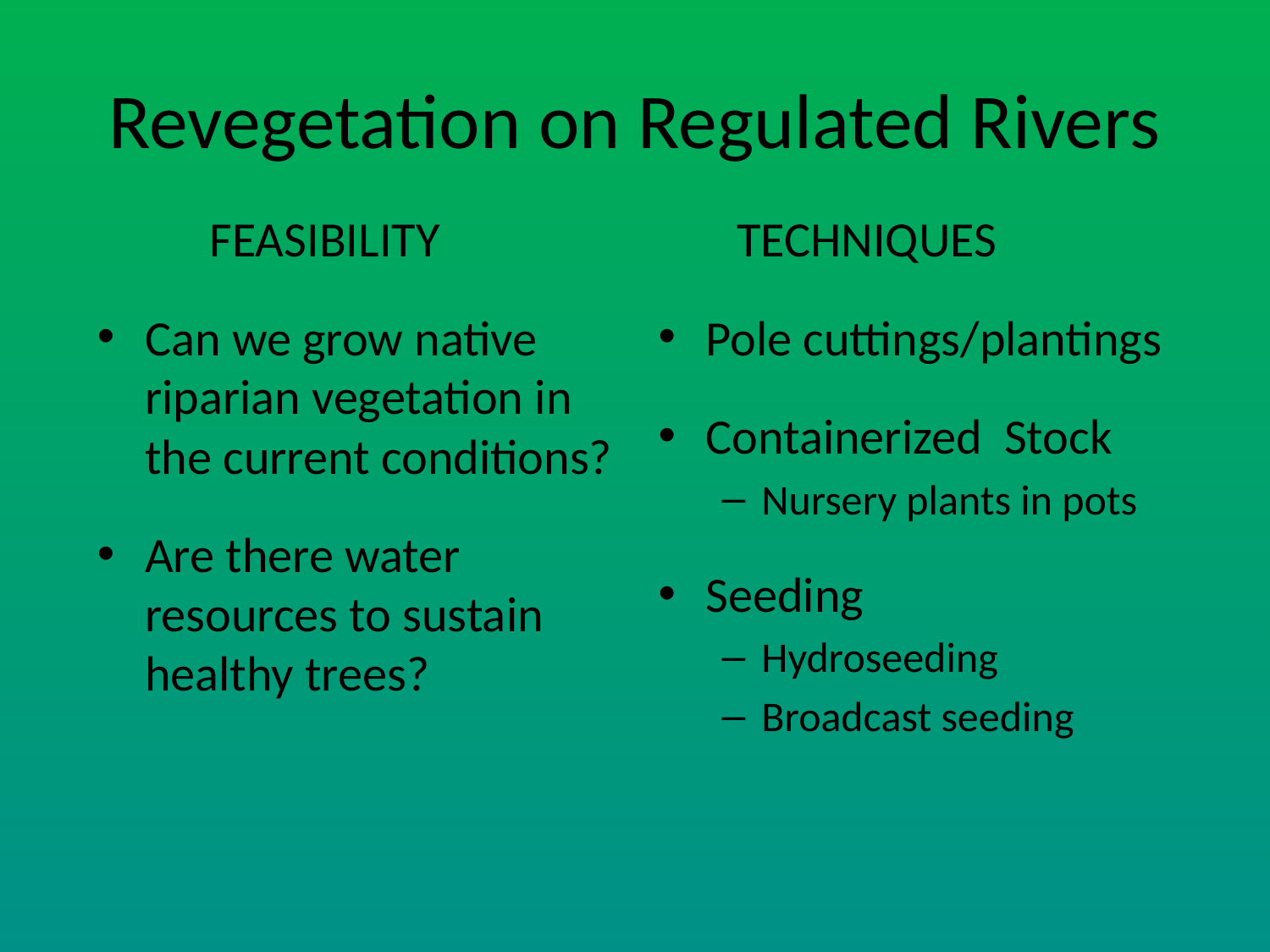

# Revegetation on Regulated Rivers
          FEASIBILITY

Can we grow native riparian vegetation in the current conditions?

Are there water resources to sustain healthy trees?

       TECHNIQUES

Pole cuttings/plantings

Containerized  Stock
Nursery plants in pots

Seeding
Hydroseeding
Broadcast seeding